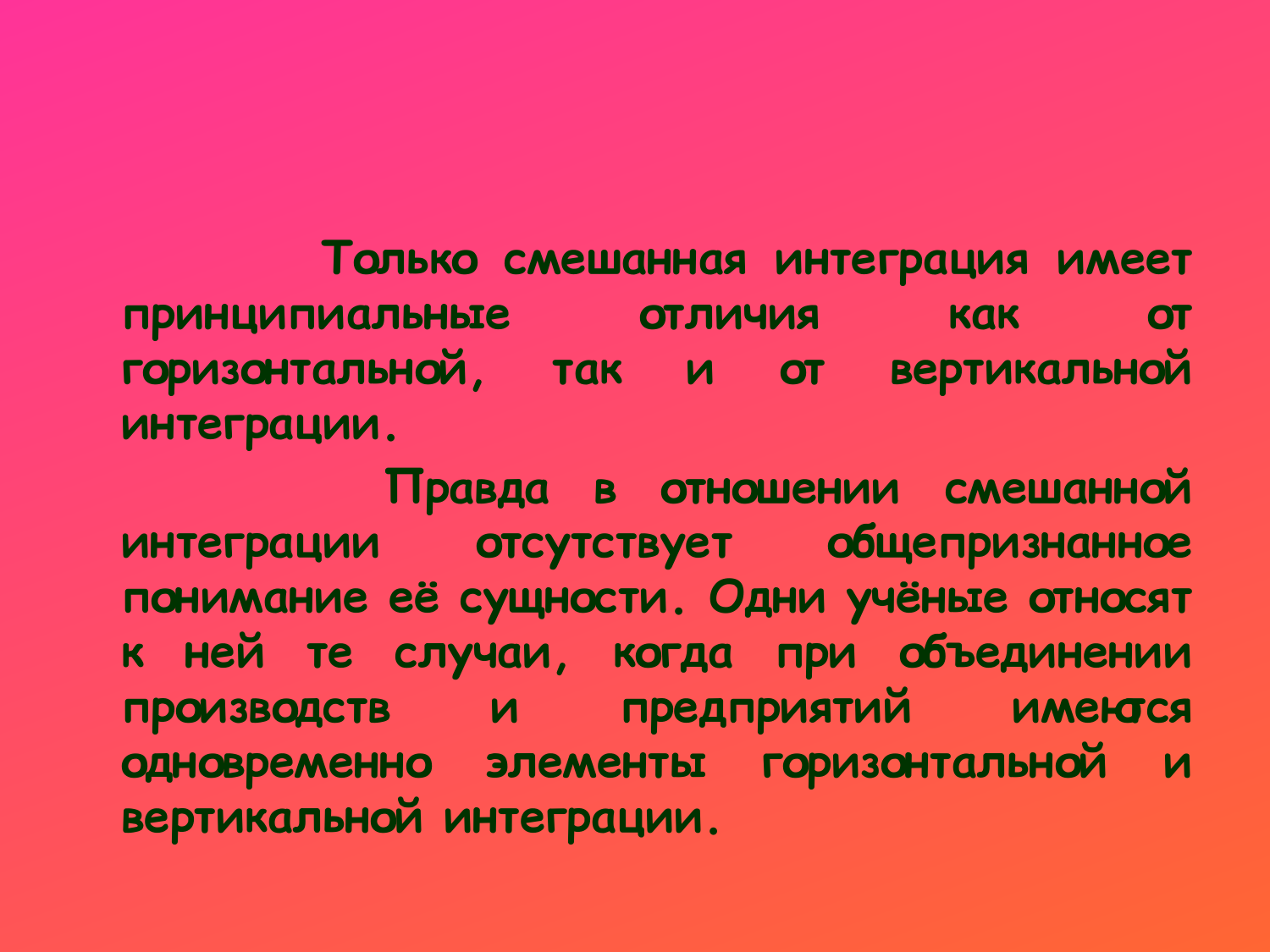

Только смешанная интеграция имеет принципиальные отличия как от горизонтальной, так и от вертикальной интеграции.
       Правда в отношении смешанной интеграции отсутствует общепризнанное понимание её сущности. Одни учёные относят к ней те случаи, когда при объединении производств и предприятий имеются одновременно элементы горизонтальной и вертикальной интеграции.